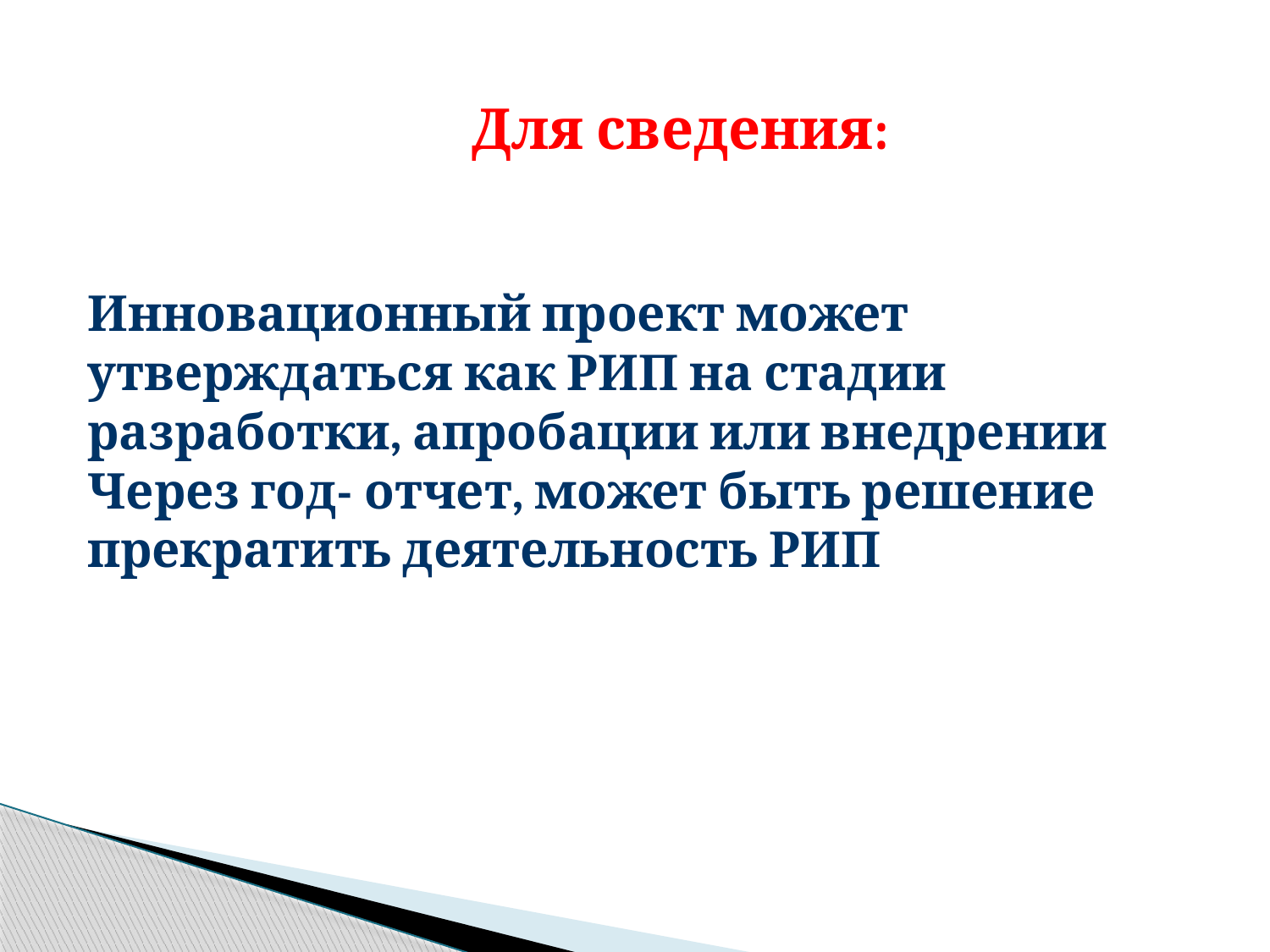

Для сведения:

Инновационный проект может утверждаться как РИП на стадии разработки, апробации или внедрении
Через год- отчет, может быть решение прекратить деятельность РИП